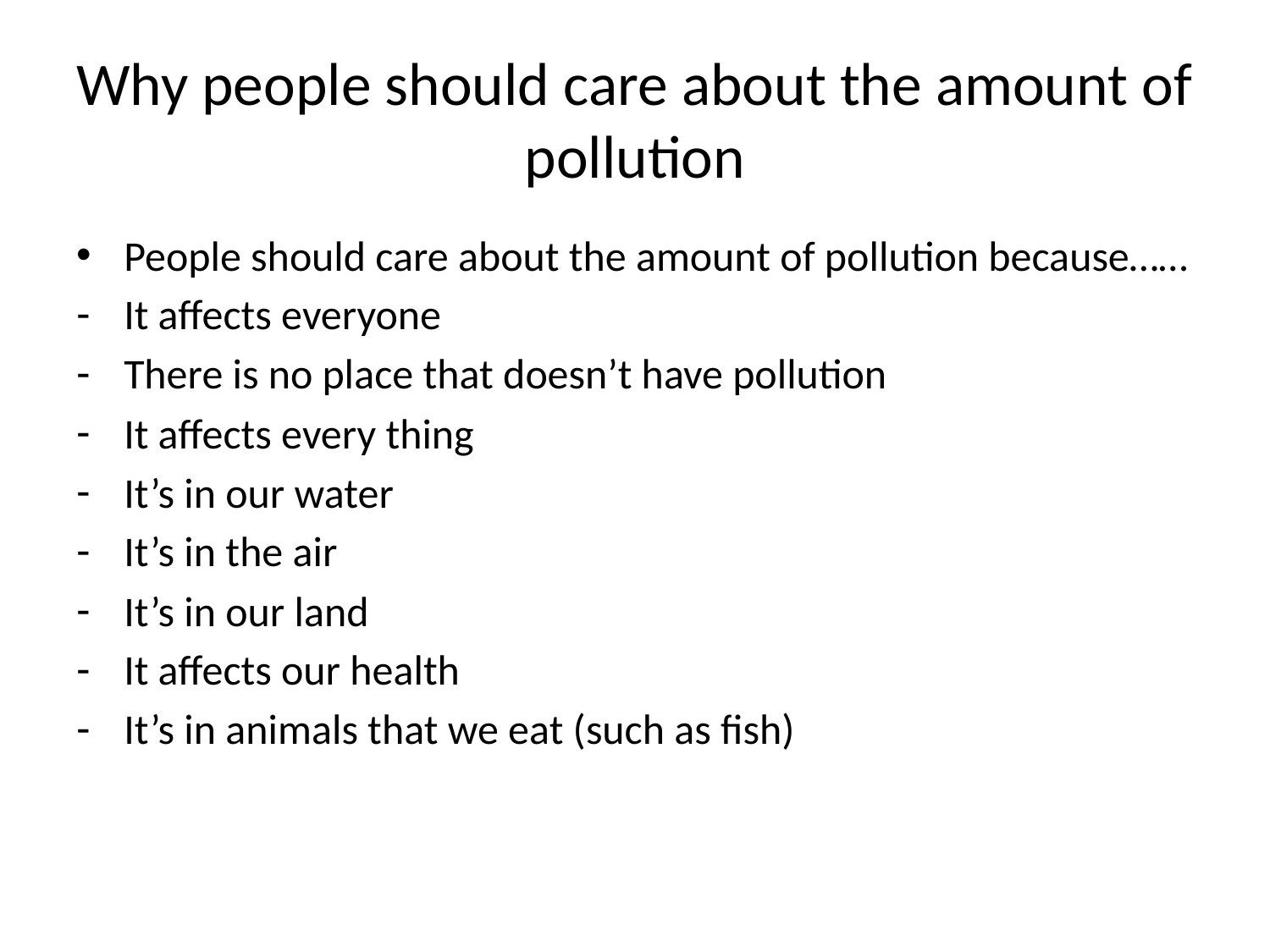

# Why people should care about the amount of pollution
People should care about the amount of pollution because……
It affects everyone
There is no place that doesn’t have pollution
It affects every thing
It’s in our water
It’s in the air
It’s in our land
It affects our health
It’s in animals that we eat (such as fish)